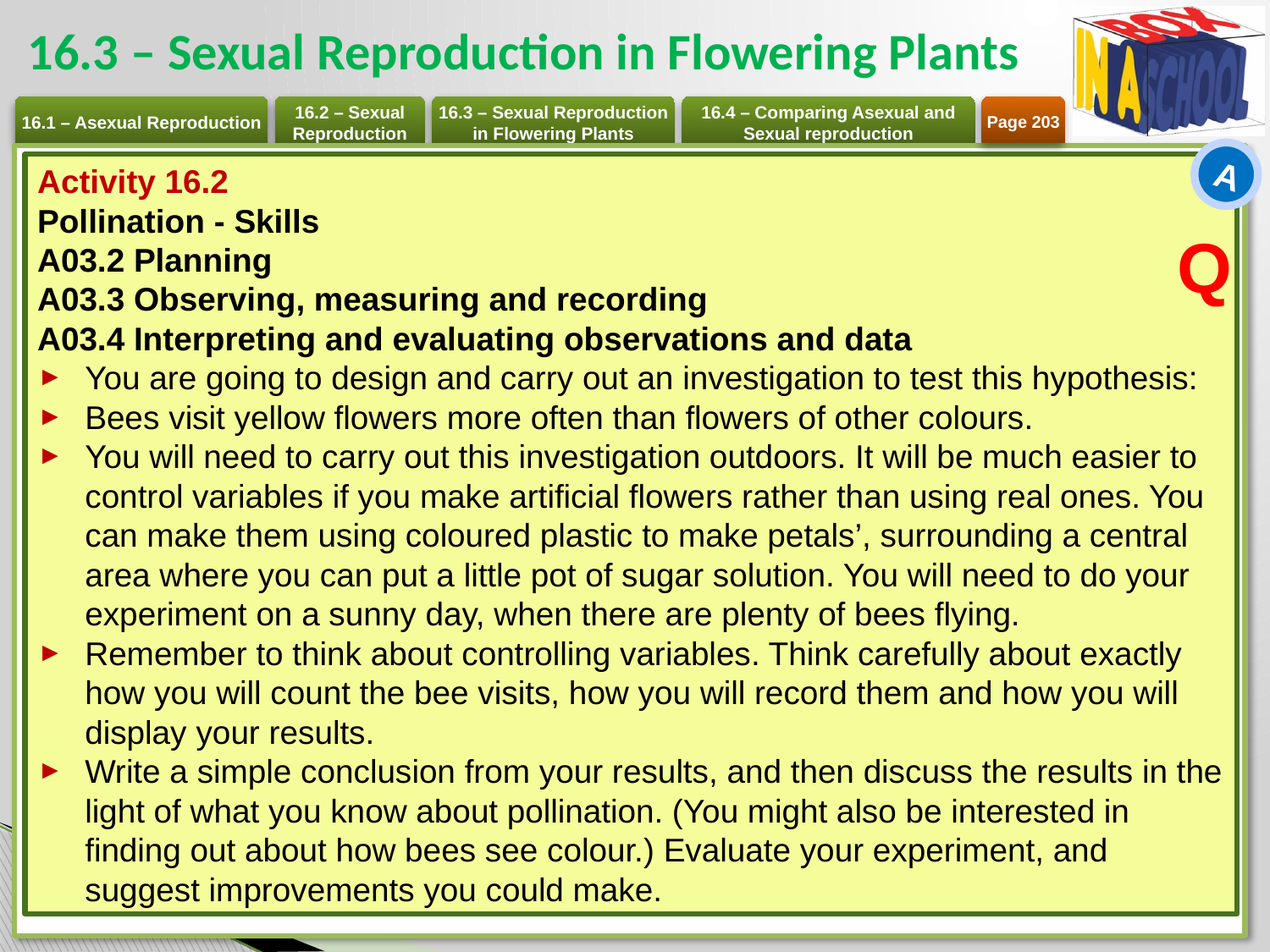

# 16.3 – Sexual Reproduction in Flowering Plants
Page 203
A
Activity 16.2
Pollination - Skills
A03.2 Planning
A03.3 Observing, measuring and recording
A03.4 Interpreting and evaluating observations and data
You are going to design and carry out an investigation to test this hypothesis:
Bees visit yellow flowers more often than flowers of other colours.
You will need to carry out this investigation outdoors. It will be much easier to control variables if you make artificial flowers rather than using real ones. You can make them using coloured plastic to make petals’, surrounding a central area where you can put a little pot of sugar solution. You will need to do your experiment on a sunny day, when there are plenty of bees flying.
Remember to think about controlling variables. Think carefully about exactly how you will count the bee visits, how you will record them and how you will display your results.
Write a simple conclusion from your results, and then discuss the results in the light of what you know about pollination. (You might also be interested in finding out about how bees see colour.) Evaluate your experiment, and suggest improvements you could make.
Q